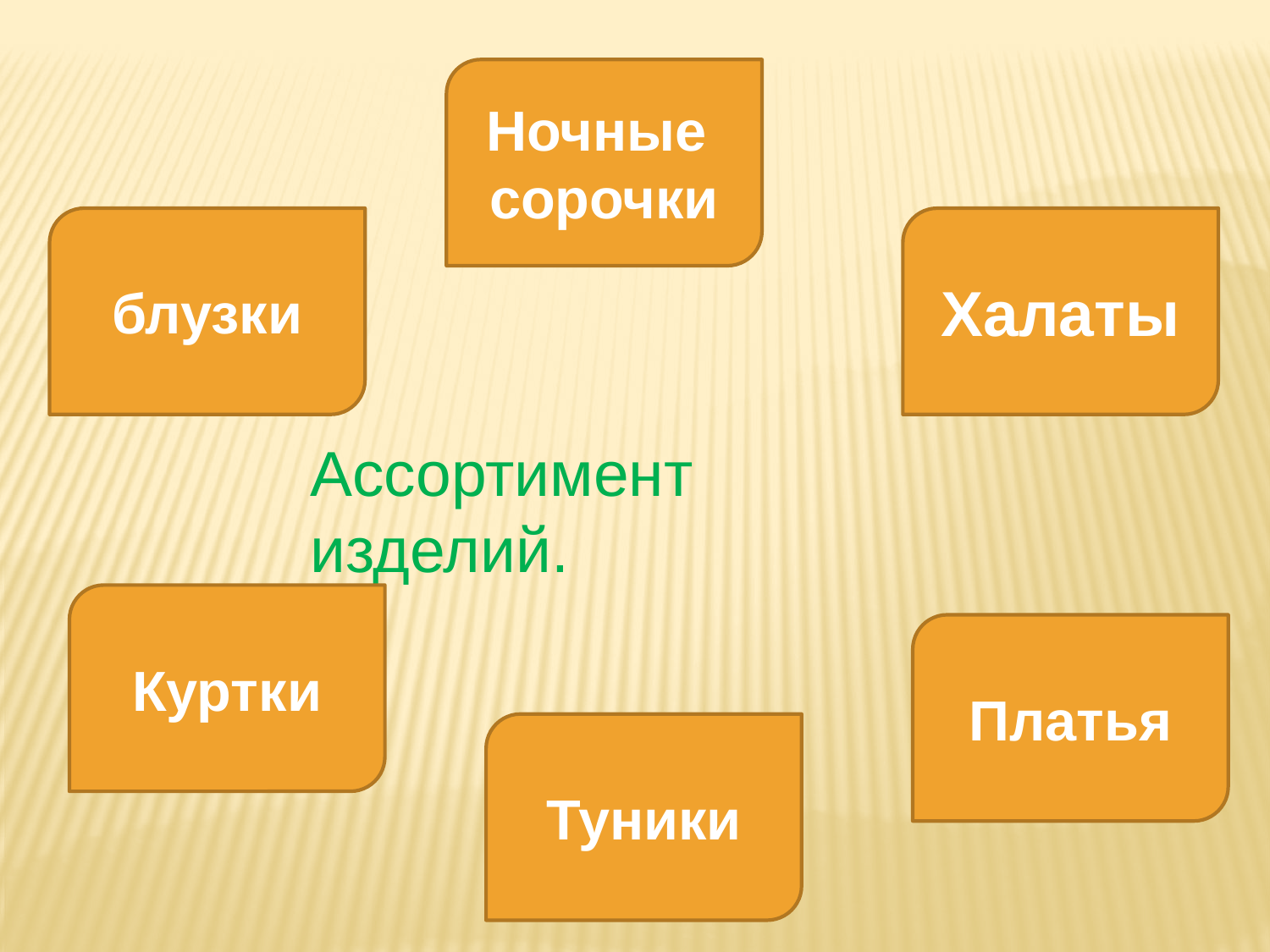

Ночные
сорочки
блузки
Халаты
Ассортимент изделий.
Куртки
Платья
Туники